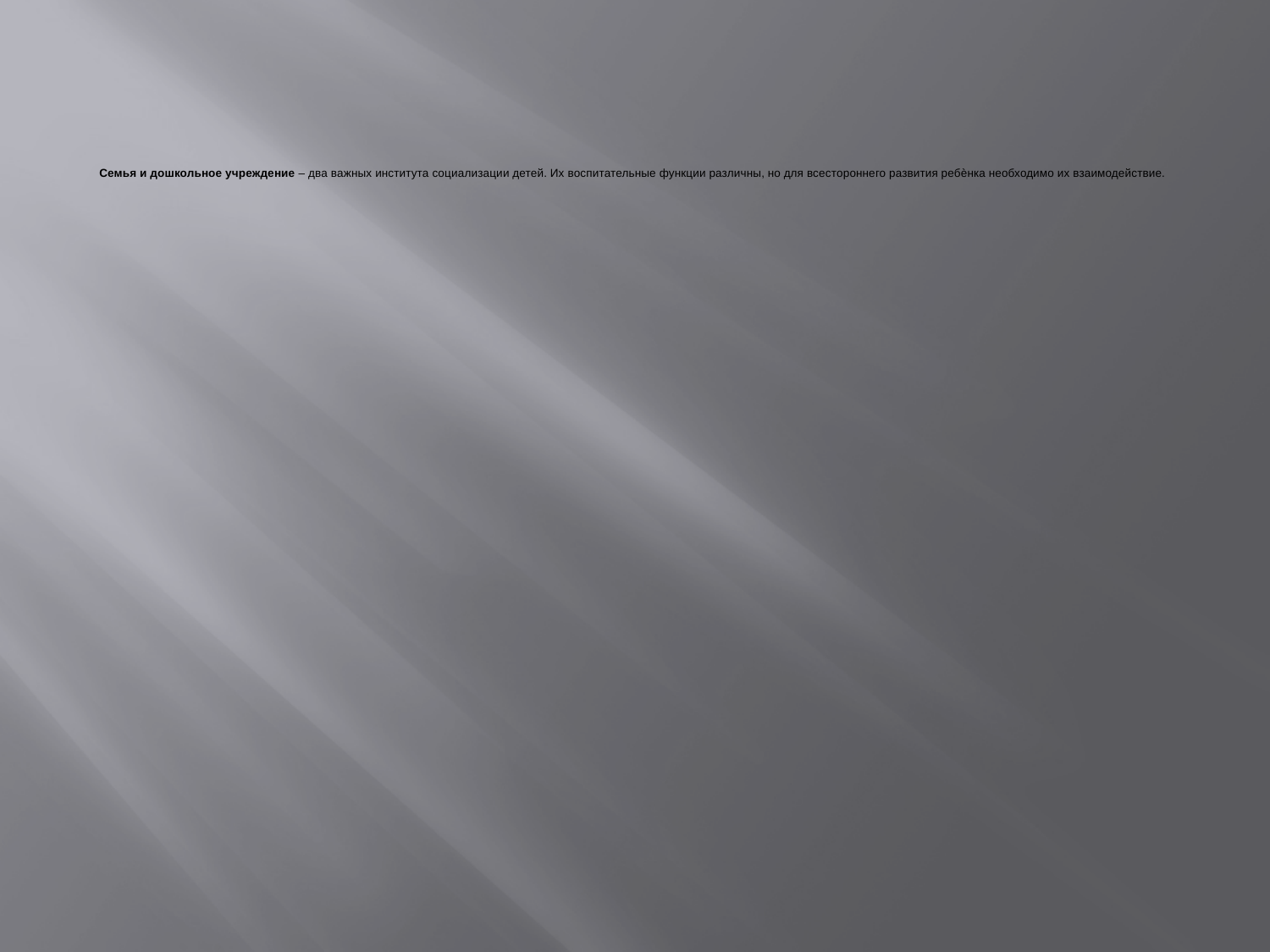

# Семья и дошкольное учреждение – два важных института социализации детей. Их воспитательные функции различны, но для всестороннего развития ребѐнка необходимо их взаимодействие.